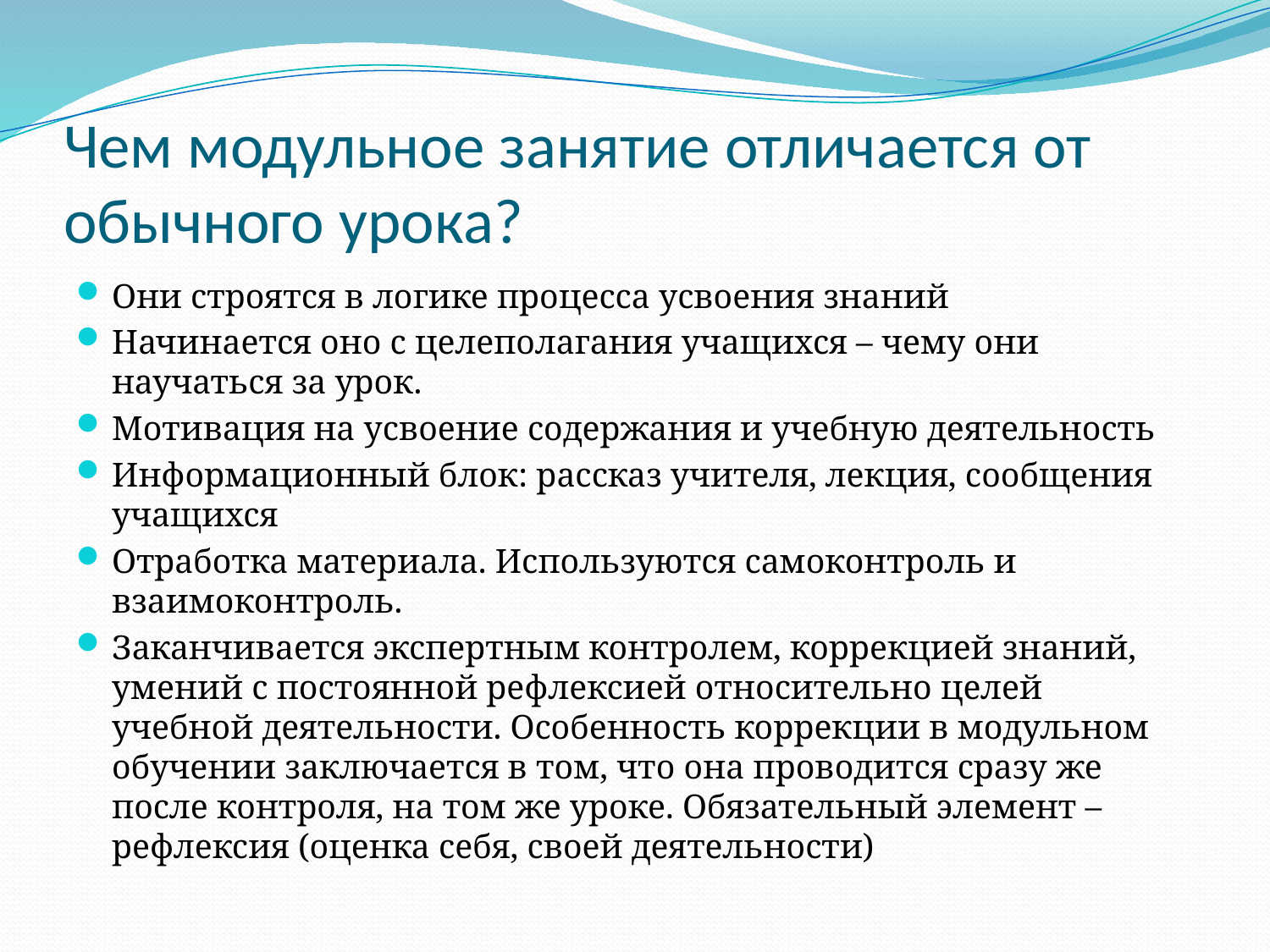

# Чем модульное занятие отличается от обычного урока?
Они строятся в логике процесса усвоения знаний
Начинается оно с целеполагания учащихся – чему они научаться за урок.
Мотивация на усвоение содержания и учебную деятельность
Информационный блок: рассказ учителя, лекция, сообщения учащихся
Отработка материала. Используются самоконтроль и взаимоконтроль.
Заканчивается экспертным контролем, коррекцией знаний, умений с постоянной рефлексией относительно целей учебной деятельности. Особенность коррекции в модульном обучении заключается в том, что она проводится сразу же после контроля, на том же уроке. Обязательный элемент – рефлексия (оценка себя, своей деятельности)